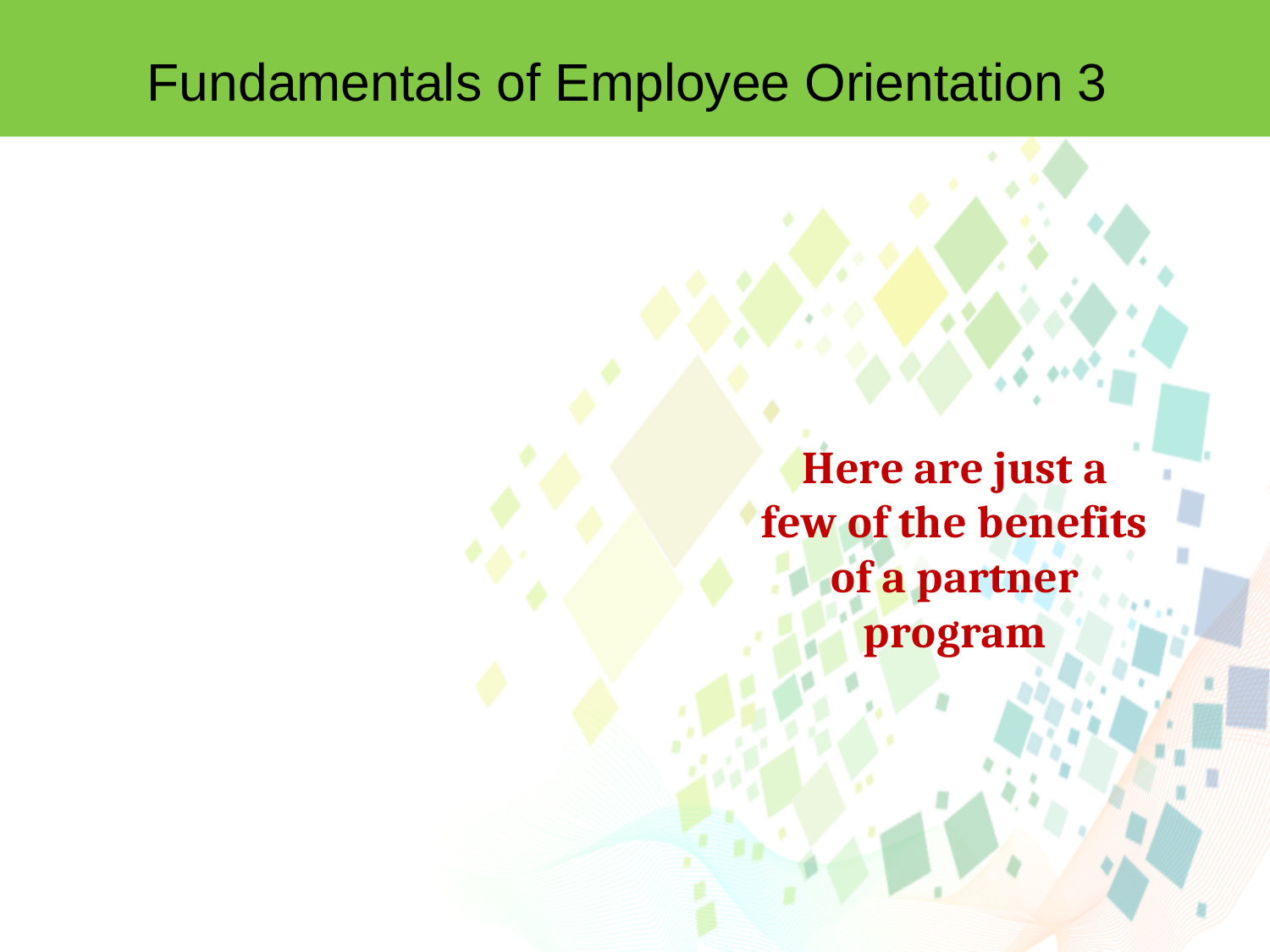

Fundamentals of Employee Orientation 3
Here are just a
few of the benefits of a partner program